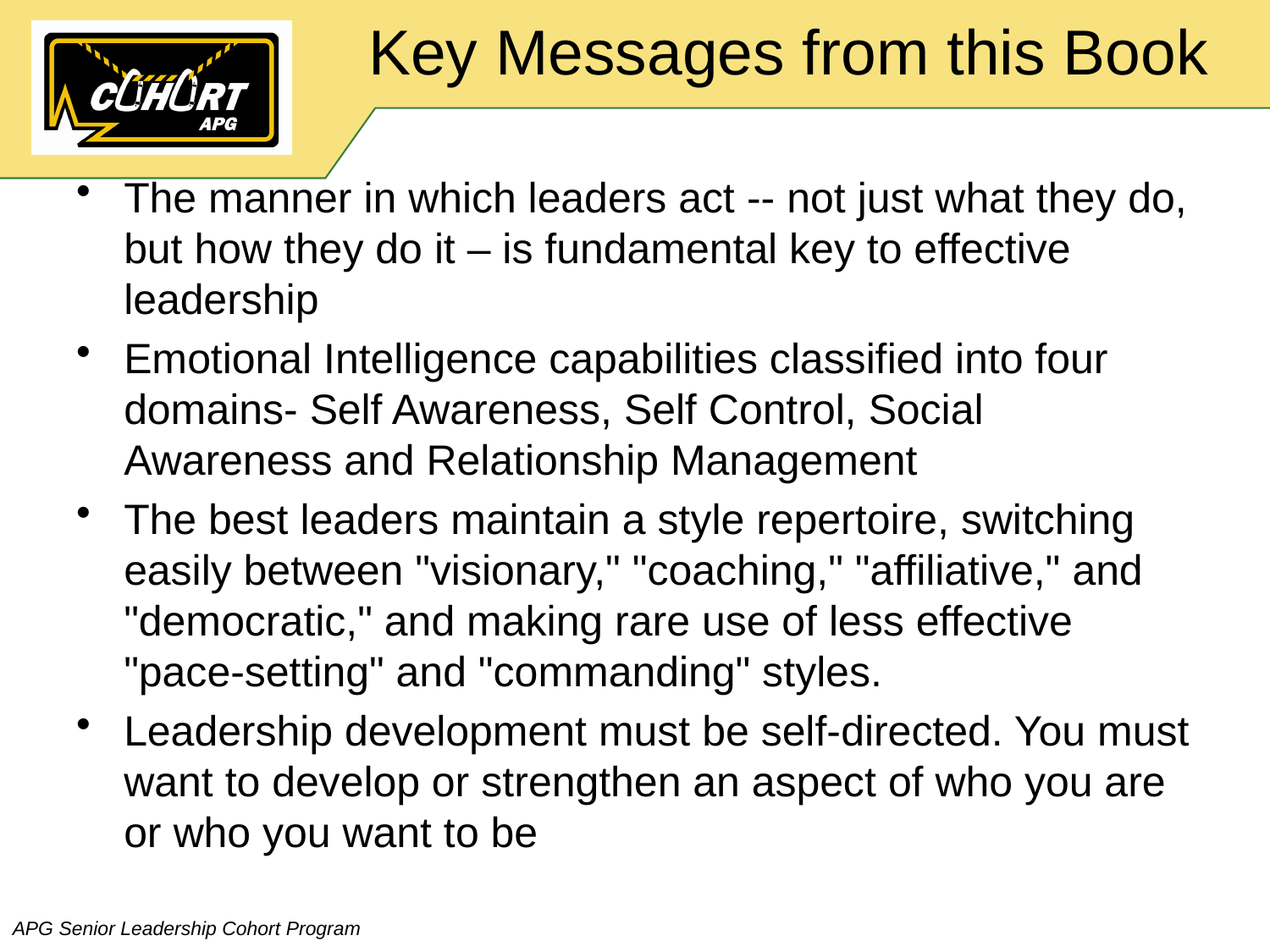

# Key Messages from this Book
The manner in which leaders act -- not just what they do, but how they do it – is fundamental key to effective leadership
Emotional Intelligence capabilities classified into four domains- Self Awareness, Self Control, Social Awareness and Relationship Management
The best leaders maintain a style repertoire, switching easily between "visionary," "coaching," "affiliative," and "democratic," and making rare use of less effective "pace-setting" and "commanding" styles.
Leadership development must be self-directed. You must want to develop or strengthen an aspect of who you are or who you want to be